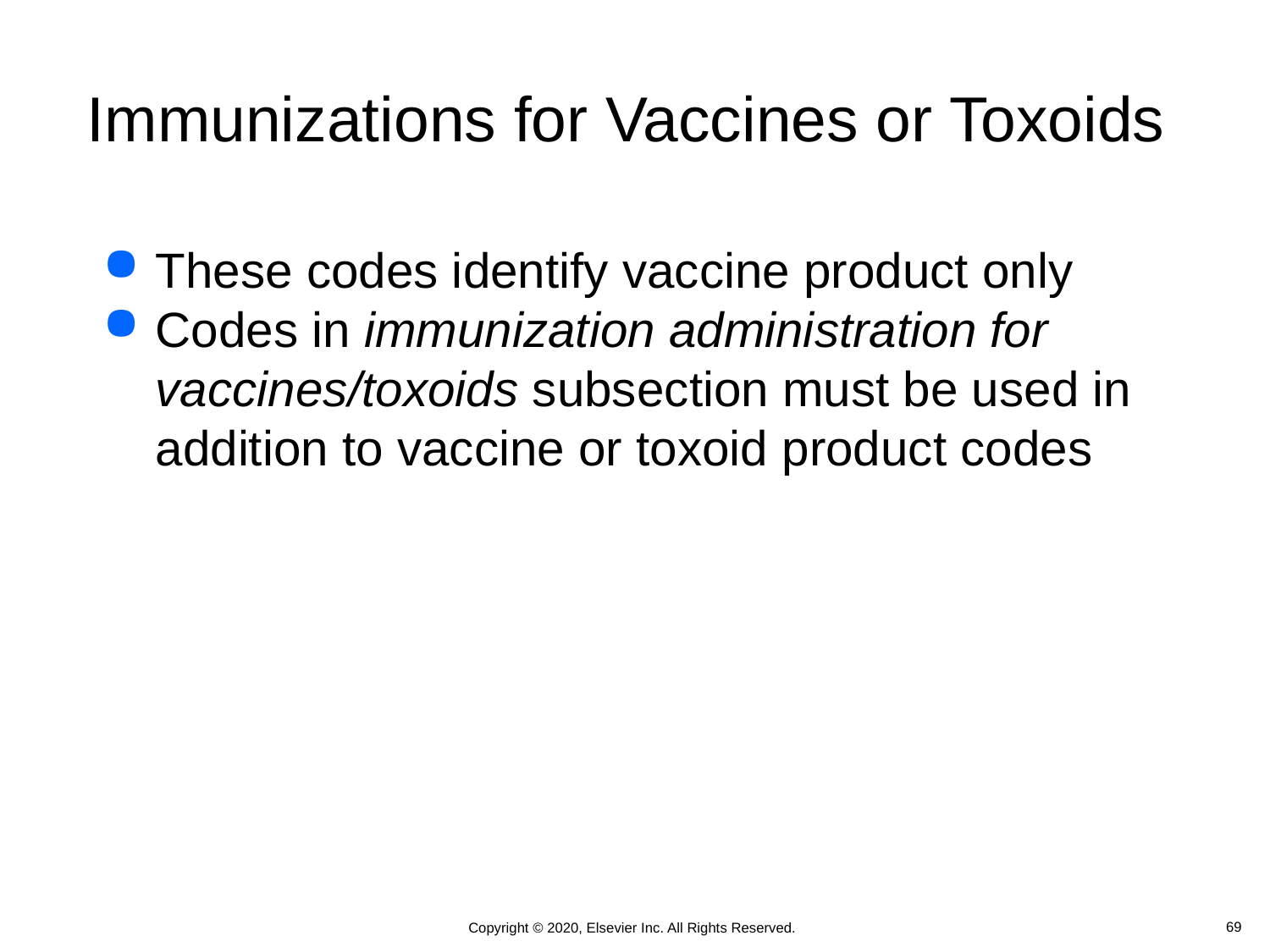

# Immunizations for Vaccines or Toxoids
These codes identify vaccine product only
Codes in immunization administration for vaccines/toxoids subsection must be used in addition to vaccine or toxoid product codes
 69